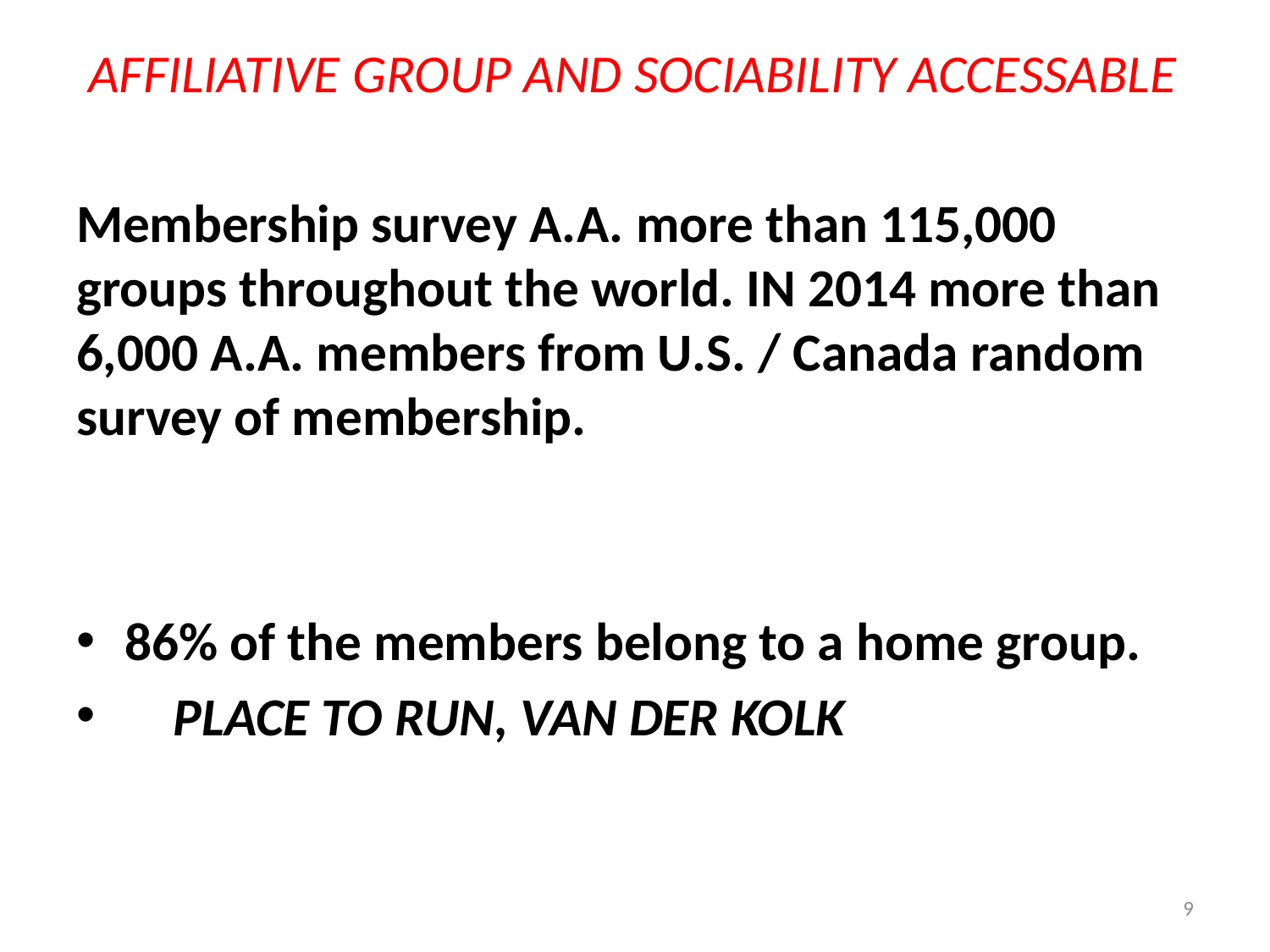

AFFILIATIVE GROUP AND SOCIABILITY ACCESSABLE

Membership survey A.A. more than 115,000 groups throughout the world. IN 2014 more than 6,000 A.A. members from U.S. / Canada random survey of membership.

86% of the members belong to a home group.
    PLACE TO RUN, VAN DER KOLK
9